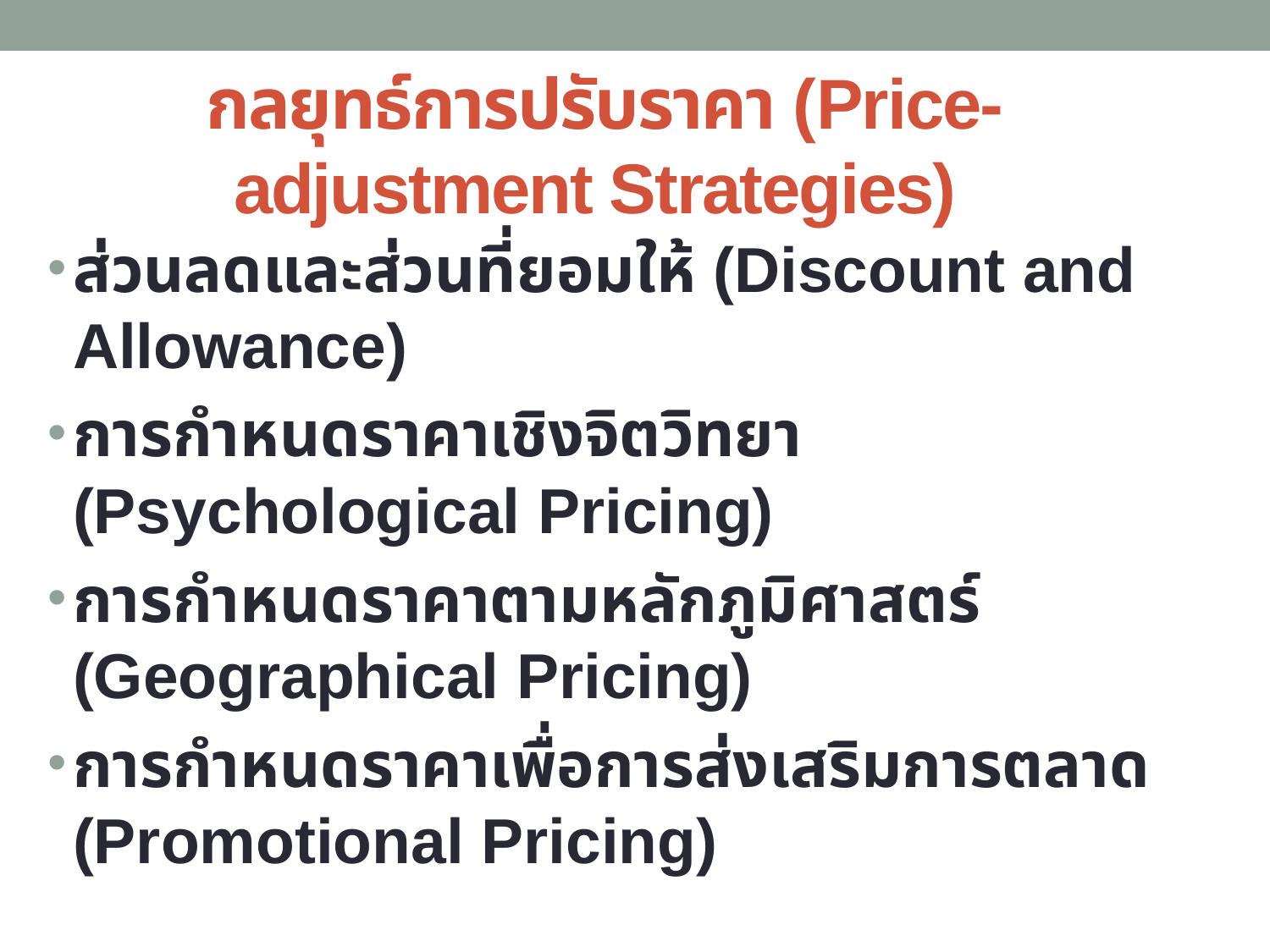

# กลยุทธ์การปรับราคา (Price-adjustment Strategies)
ส่วนลดและส่วนที่ยอมให้ (Discount and Allowance)
การกำหนดราคาเชิงจิตวิทยา (Psychological Pricing)
การกำหนดราคาตามหลักภูมิศาสตร์ (Geographical Pricing)
การกำหนดราคาเพื่อการส่งเสริมการตลาด (Promotional Pricing)